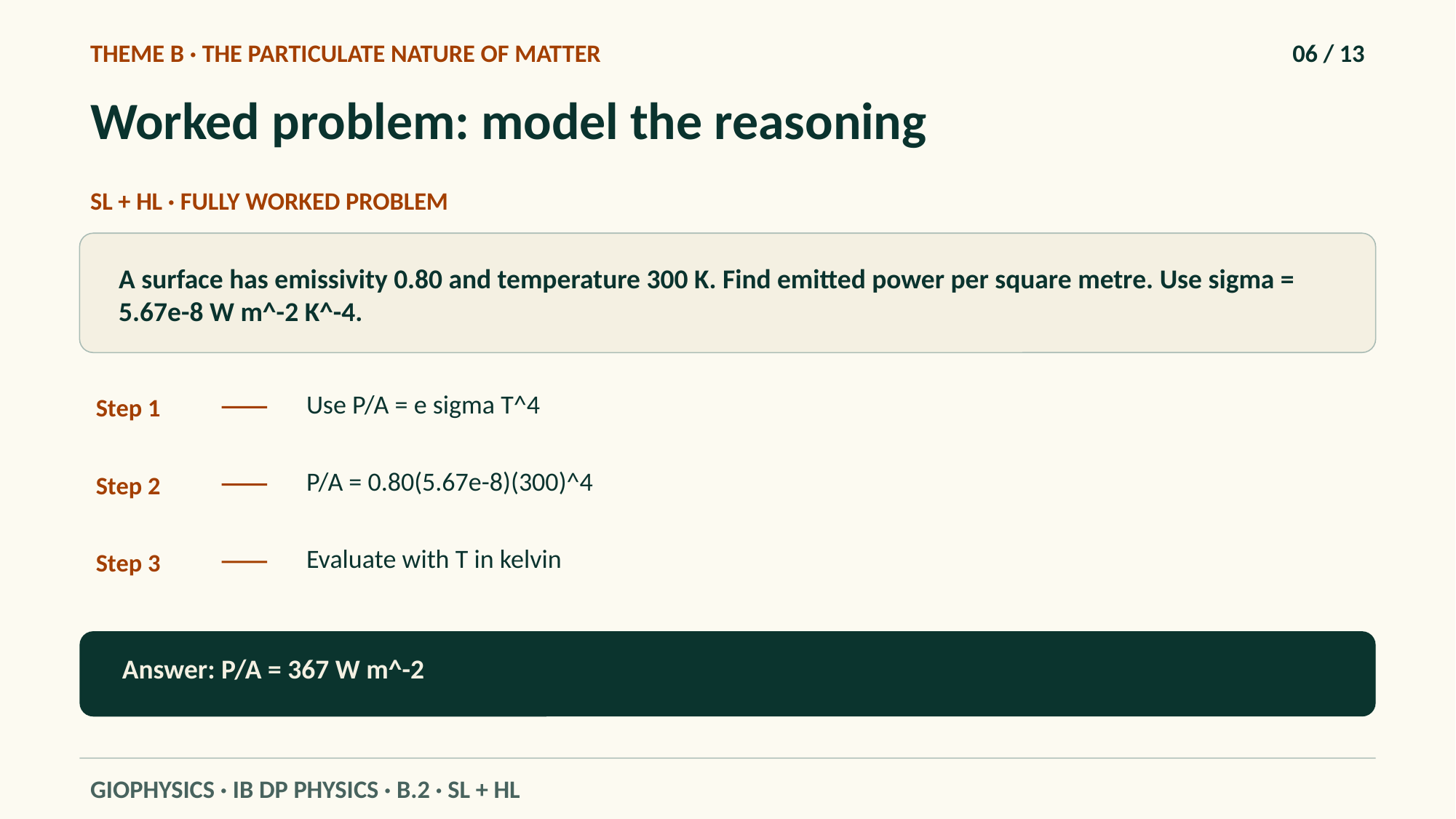

THEME B · THE PARTICULATE NATURE OF MATTER
06 / 13
Worked problem: model the reasoning
SL + HL · FULLY WORKED PROBLEM

A surface has emissivity 0.80 and temperature 300 K. Find emitted power per square metre. Use sigma = 5.67e-8 W m^-2 K^-4.
Use P/A = e sigma T^4
Step 1

P/A = 0.80(5.67e-8)(300)^4
Step 2

Evaluate with T in kelvin
Step 3

Answer: P/A = 367 W m^-2

GIOPHYSICS · IB DP PHYSICS · B.2 · SL + HL